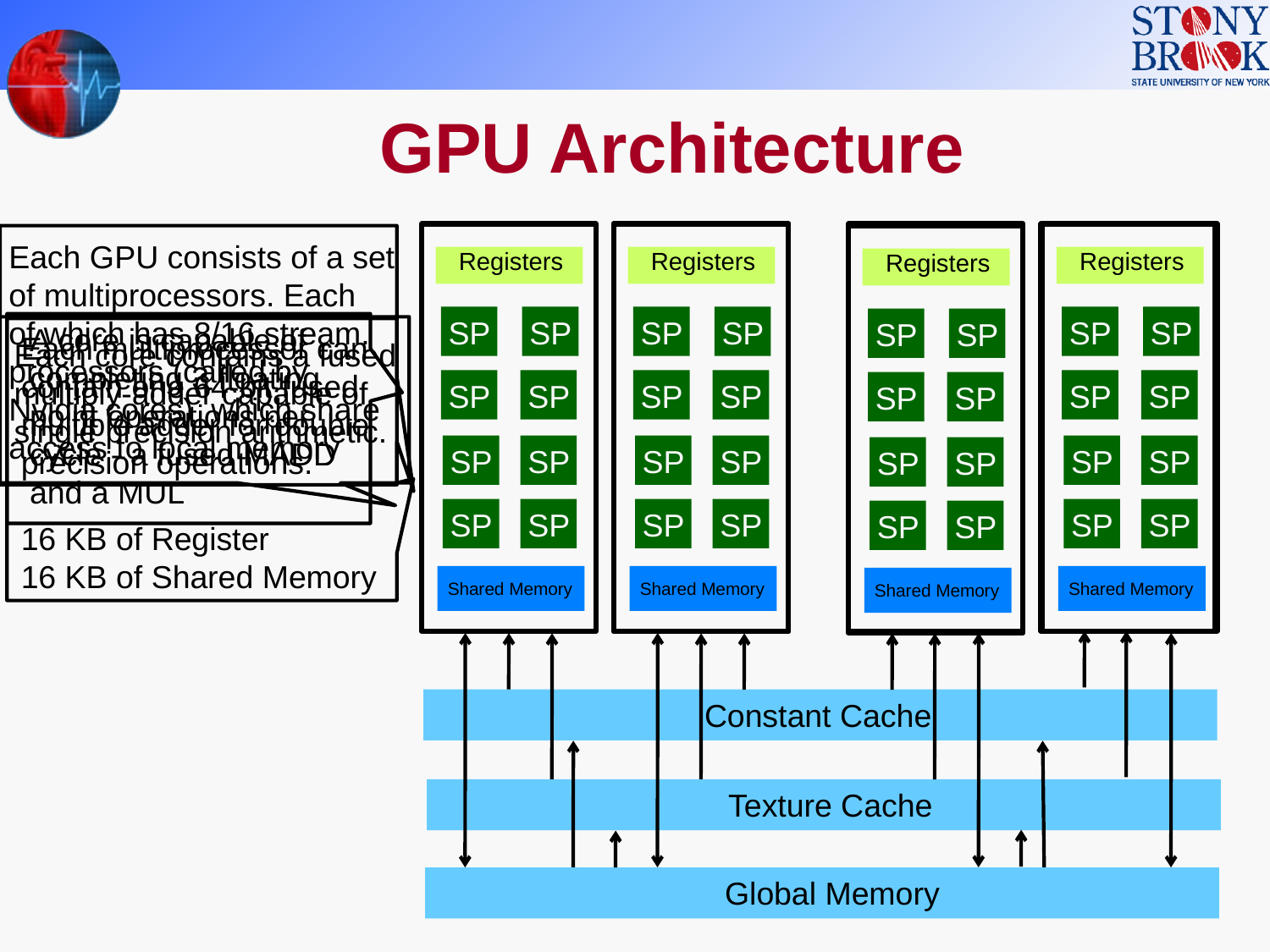

GPU Architecture

Registers

SP

SP

SP

SP

SP

SP

SP

SP

Shared Memory

Registers

SP

SP

SP

SP

SP

SP

SP

SP

Shared Memory

Registers

SP

SP

SP

SP

SP

SP

SP

SP

Shared Memory

Each GPU consists of a set
of multiprocessors. Each
of which has 8/16 stream.
processors (called by Nvidia cores)  which share access to local memory

Registers

SP

SP

SP

SP

SP

SP

SP

SP

Shared Memory

A core is capable of
completing 3 floating
point operations per
cycle - a fused MADD
and a MUL

Each core contains a fused
multiply-adder capable of
single precision arithmetic.

Each multiprocessor can
contain one 64-bit fused
multiple adder for double
precision operations.

16 KB of Register
16 KB of Shared Memory

Constant Cache

Texture Cache
Global Memory